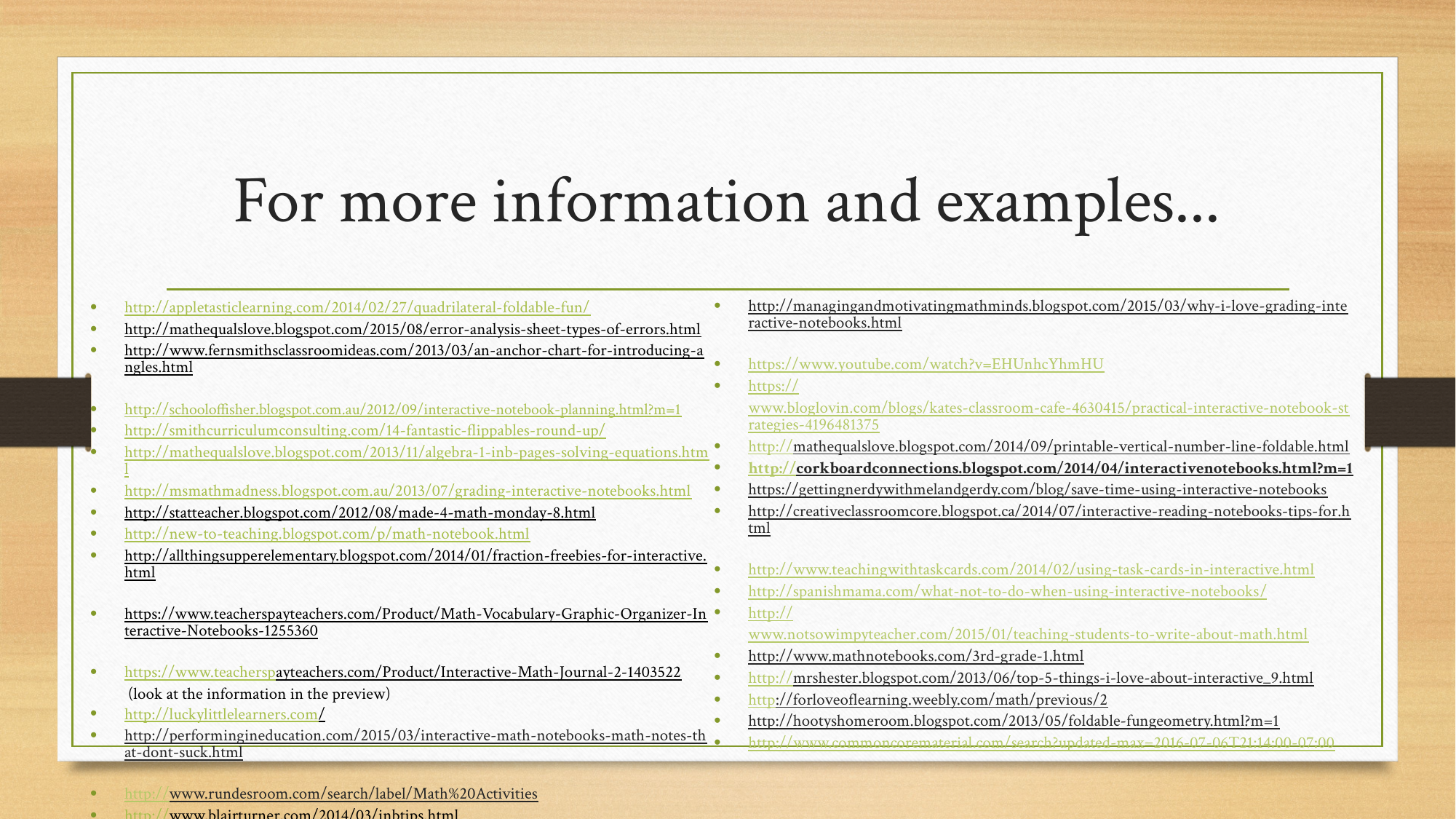

# For more information and examples...
http://managingandmotivatingmathminds.blogspot.com/2015/03/why-i-love-grading-interactive-notebooks.html
https://www.youtube.com/watch?v=EHUnhcYhmHU
https://www.bloglovin.com/blogs/kates-classroom-cafe-4630415/practical-interactive-notebook-strategies-4196481375
http://mathequalslove.blogspot.com/2014/09/printable-vertical-number-line-foldable.html
http://corkboardconnections.blogspot.com/2014/04/interactivenotebooks.html?m=1
https://gettingnerdywithmelandgerdy.com/blog/save-time-using-interactive-notebooks
http://creativeclassroomcore.blogspot.ca/2014/07/interactive-reading-notebooks-tips-for.html
http://www.teachingwithtaskcards.com/2014/02/using-task-cards-in-interactive.html
http://spanishmama.com/what-not-to-do-when-using-interactive-notebooks/
http://www.notsowimpyteacher.com/2015/01/teaching-students-to-write-about-math.html
http://www.mathnotebooks.com/3rd-grade-1.html
http://mrshester.blogspot.com/2013/06/top-5-things-i-love-about-interactive_9.html
http://forloveoflearning.weebly.com/math/previous/2
http://hootyshomeroom.blogspot.com/2013/05/foldable-fungeometry.html?m=1
http://www.commoncorematerial.com/search?updated-max=2016-07-06T21:14:00-07:00
http://appletasticlearning.com/2014/02/27/quadrilateral-foldable-fun/
http://mathequalslove.blogspot.com/2015/08/error-analysis-sheet-types-of-errors.html
http://www.fernsmithsclassroomideas.com/2013/03/an-anchor-chart-for-introducing-angles.html
http://schooloffisher.blogspot.com.au/2012/09/interactive-notebook-planning.html?m=1
http://smithcurriculumconsulting.com/14-fantastic-flippables-round-up/
http://mathequalslove.blogspot.com/2013/11/algebra-1-inb-pages-solving-equations.html
http://msmathmadness.blogspot.com.au/2013/07/grading-interactive-notebooks.html
http://statteacher.blogspot.com/2012/08/made-4-math-monday-8.html
http://new-to-teaching.blogspot.com/p/math-notebook.html
http://allthingsupperelementary.blogspot.com/2014/01/fraction-freebies-for-interactive.html
https://www.teacherspayteachers.com/Product/Math-Vocabulary-Graphic-Organizer-Interactive-Notebooks-1255360
https://www.teacherspayteachers.com/Product/Interactive-Math-Journal-2-1403522 (look at the information in the preview)
http://luckylittlelearners.com/
http://performingineducation.com/2015/03/interactive-math-notebooks-math-notes-that-dont-suck.html
http://www.rundesroom.com/search/label/Math%20Activities
http://www.blairturner.com/2014/03/inbtips.html